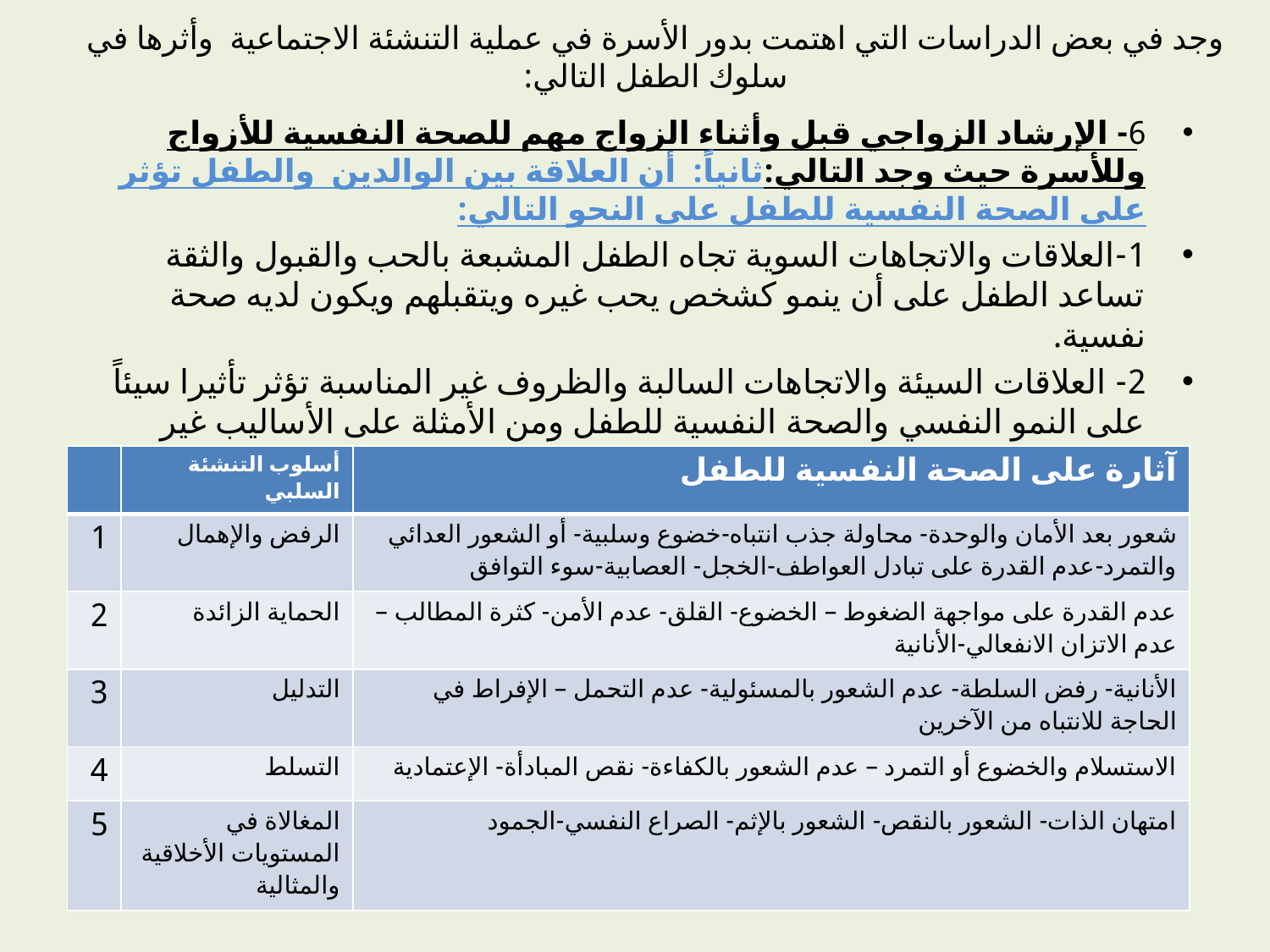

# وجد في بعض الدراسات التي اهتمت بدور الأسرة في عملية التنشئة الاجتماعية  وأثرها في سلوك الطفل التالي:
6- الإرشاد الزواجي قبل وأثناء الزواج مهم للصحة النفسية للأزواج وللأسرة حيث وجد التالي:ثانياً:  أن العلاقة بين الوالدين  والطفل تؤثر على الصحة النفسية للطفل على النحو التالي:
1-العلاقات والاتجاهات السوية تجاه الطفل المشبعة بالحب والقبول والثقة تساعد الطفل على أن ينمو كشخص يحب غيره ويتقبلهم ويكون لديه صحة نفسية.
2- العلاقات السيئة والاتجاهات السالبة والظروف غير المناسبة تؤثر تأثيرا سيئاً على النمو النفسي والصحة النفسية للطفل ومن الأمثلة على الأساليب غير السوية في التنشئة الاجتماعية ودورها في الصحة النفسية للطفل التالي:

|  | أسلوب التنشئة السلبي | آثارة على الصحة النفسية للطفل |
| --- | --- | --- |
| 1 | الرفض والإهمال | شعور بعد الأمان والوحدة- محاولة جذب انتباه-خضوع وسلبية- أو الشعور العدائي والتمرد-عدم القدرة على تبادل العواطف-الخجل- العصابية-سوء التوافق |
| 2 | الحماية الزائدة | عدم القدرة على مواجهة الضغوط – الخضوع- القلق- عدم الأمن- كثرة المطالب – عدم الاتزان الانفعالي-الأنانية |
| 3 | التدليل | الأنانية- رفض السلطة- عدم الشعور بالمسئولية- عدم التحمل – الإفراط في الحاجة للانتباه من الآخرين |
| 4 | التسلط | الاستسلام والخضوع أو التمرد – عدم الشعور بالكفاءة- نقص المبادأة- الإعتمادية |
| 5 | المغالاة في المستويات الأخلاقية والمثالية | امتهان الذات- الشعور بالنقص- الشعور بالإثم- الصراع النفسي-الجمود |